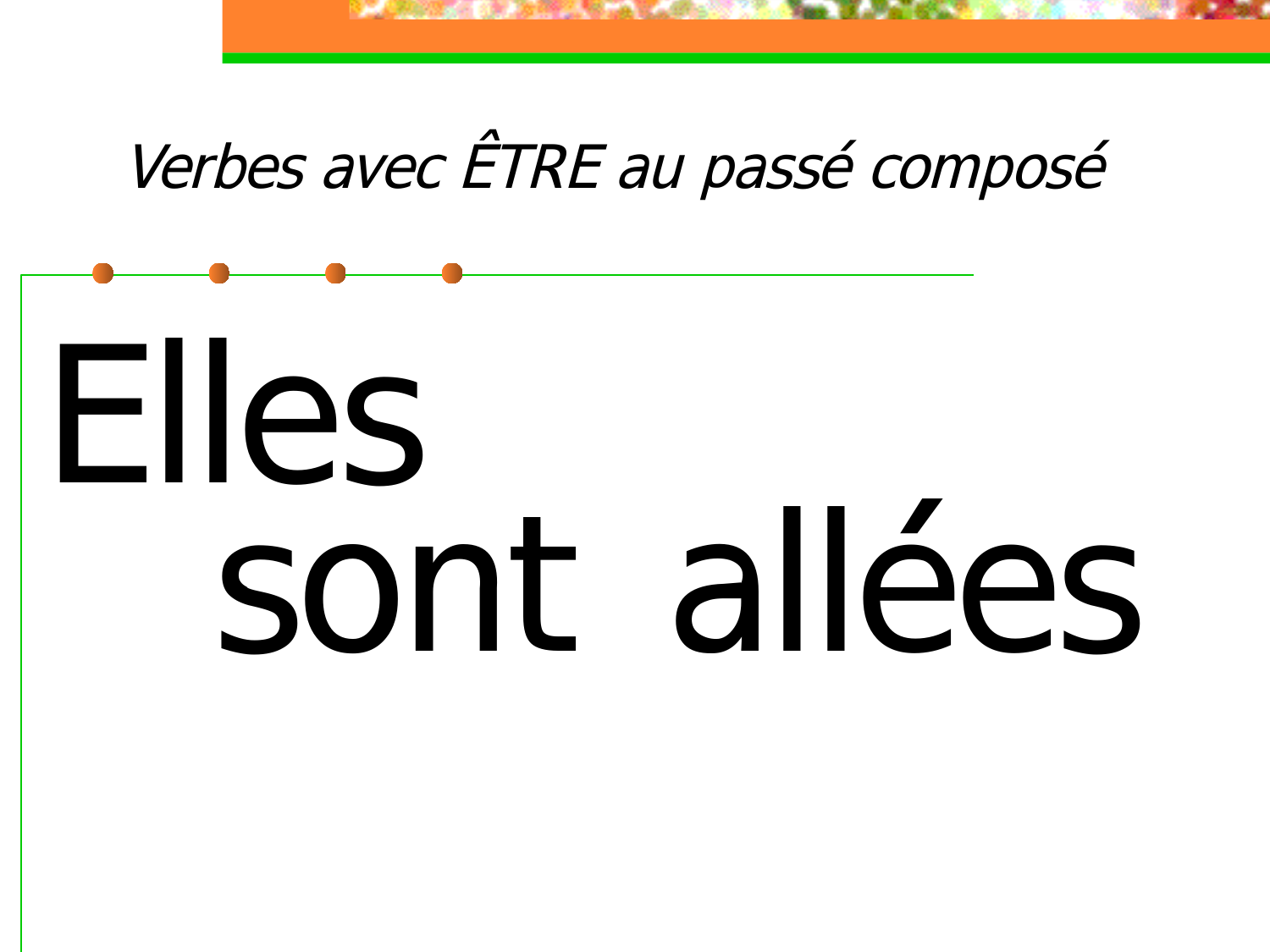

# Verbes avec ÊTRE au passé composé
Elles
sont
allées